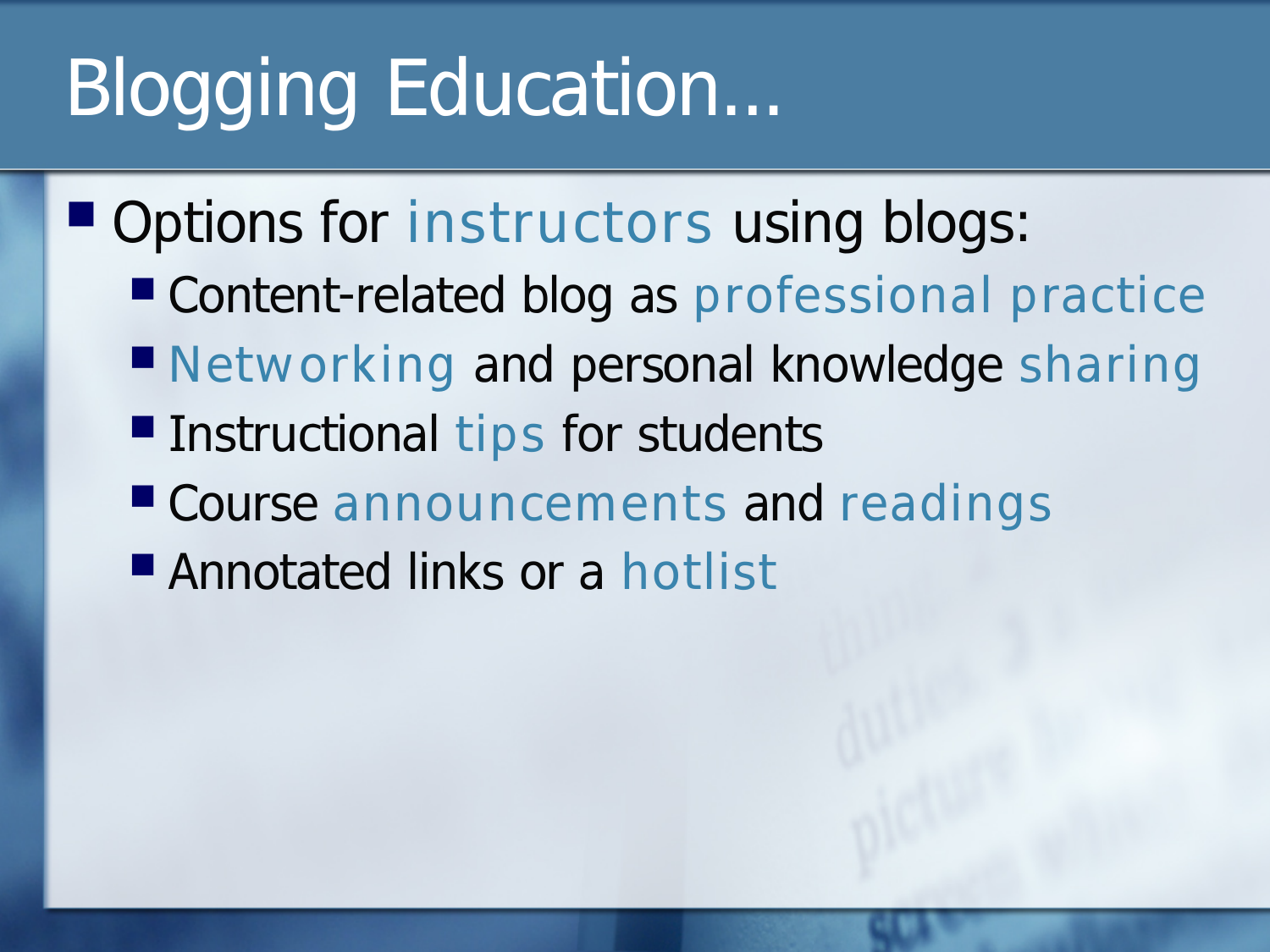

# Blogging Education…
Options for instructors using blogs:
Content-related blog as professional practice
Networking and personal knowledge sharing
Instructional tips for students
Course announcements and readings
Annotated links or a hotlist